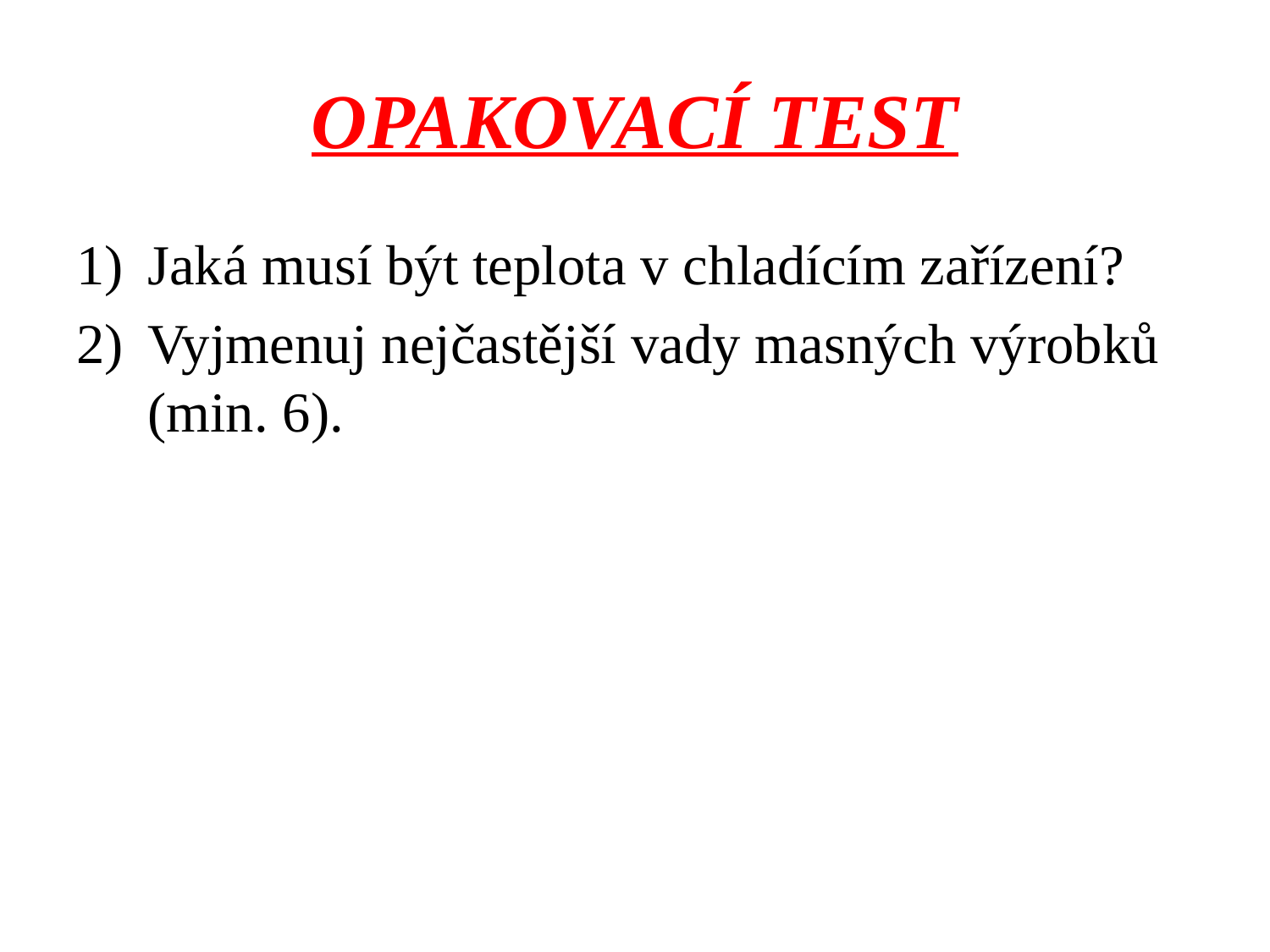

# OPAKOVACÍ TEST
Jaká musí být teplota v chladícím zařízení?
Vyjmenuj nejčastější vady masných výrobků (min. 6).